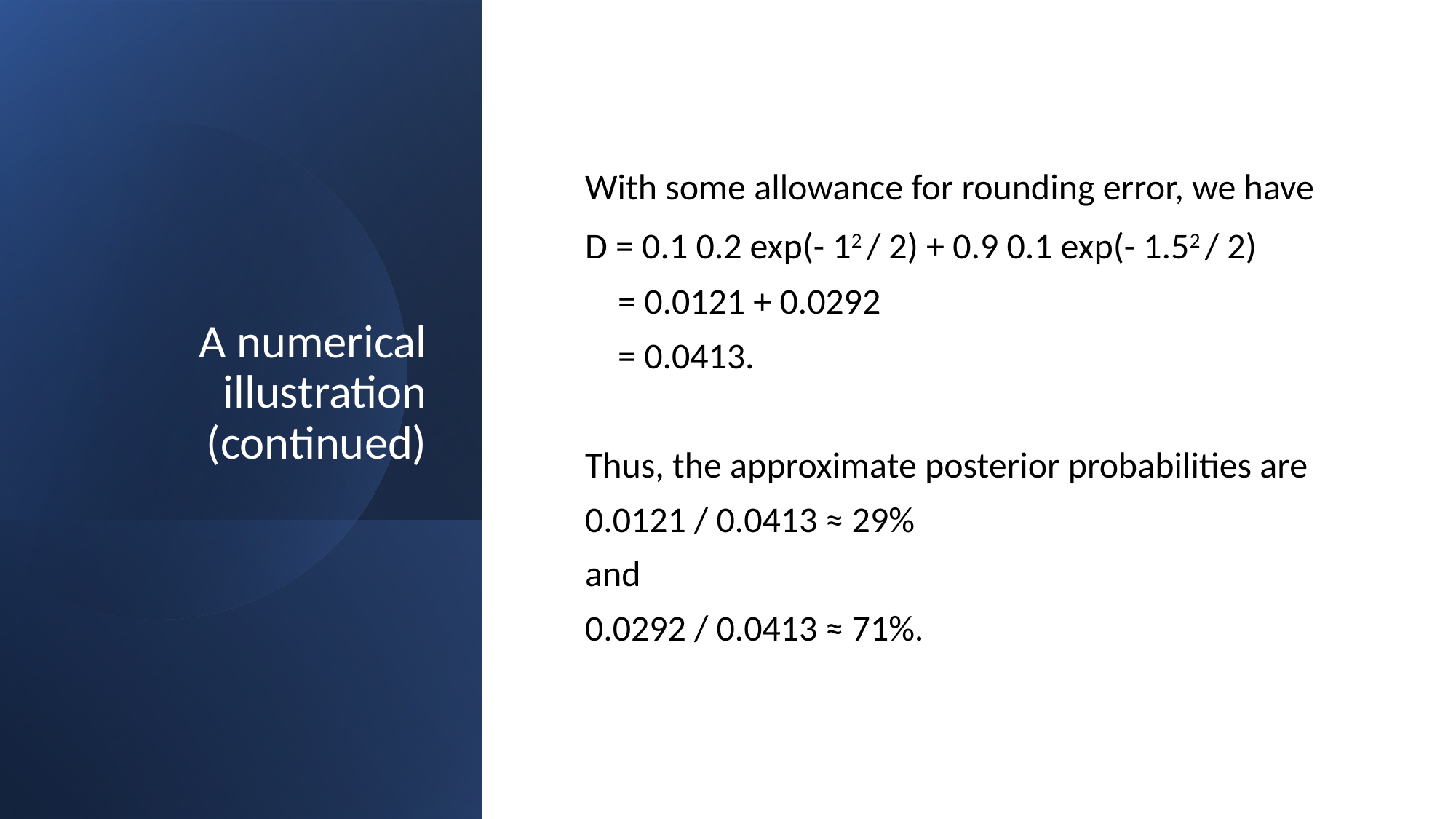

# A numerical illustration (continued)
With some allowance for rounding error, we have
D = 0.1 0.2 exp(- 12 / 2) + 0.9 0.1 exp(- 1.52 / 2)
    = 0.0121 + 0.0292
    = 0.0413.

Thus, the approximate posterior probabilities are
0.0121 / 0.0413 ≈ 29%
and
0.0292 / 0.0413 ≈ 71%.